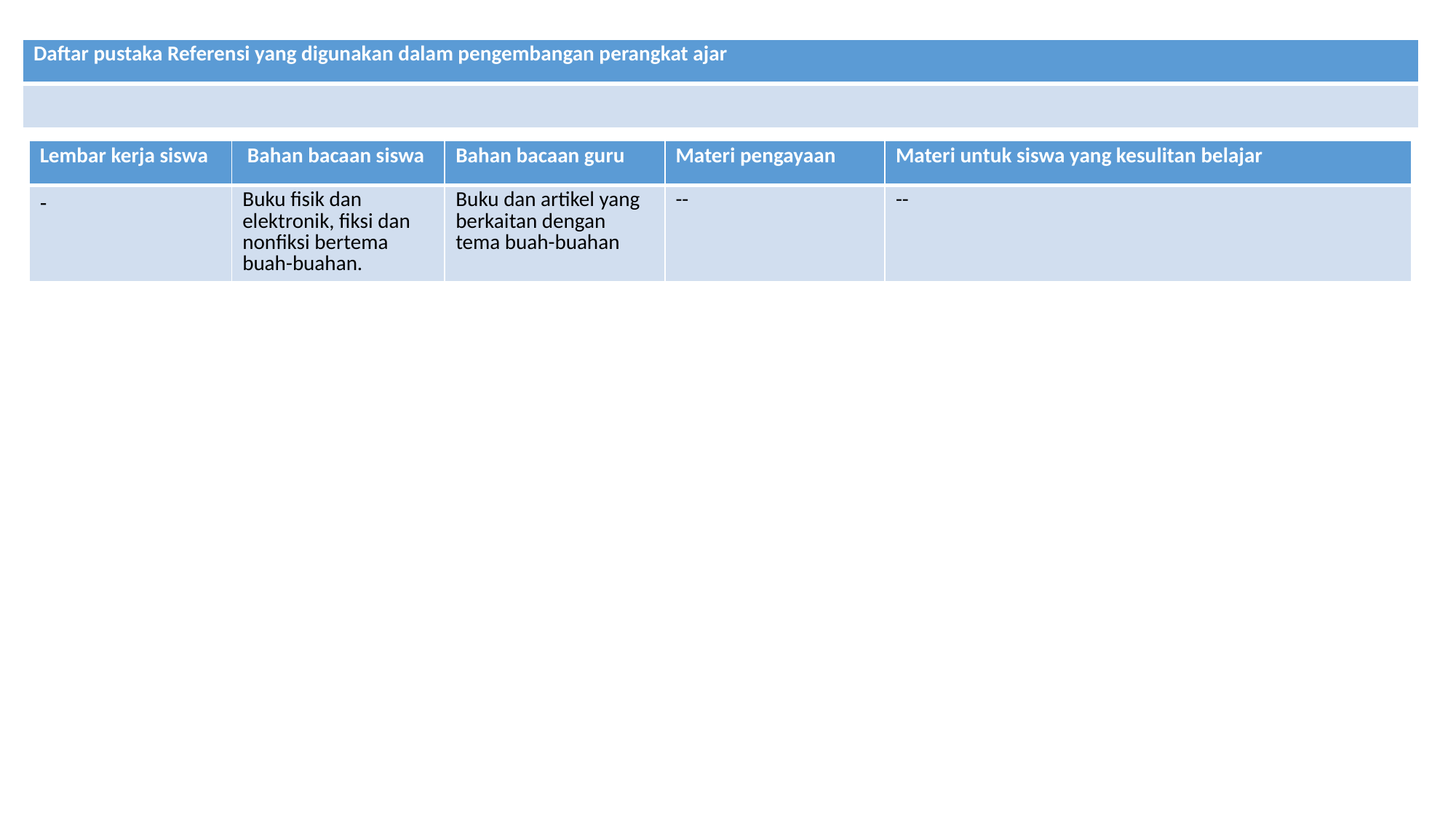

| Daftar pustaka Referensi yang digunakan dalam pengembangan perangkat ajar |
| --- |
|  |
| Lembar kerja siswa | Bahan bacaan siswa | Bahan bacaan guru | Materi pengayaan | Materi untuk siswa yang kesulitan belajar |
| --- | --- | --- | --- | --- |
| - | Buku fisik dan elektronik, fiksi dan nonfiksi bertema buah-buahan. | Buku dan artikel yang berkaitan dengan tema buah-buahan | -- | -- |